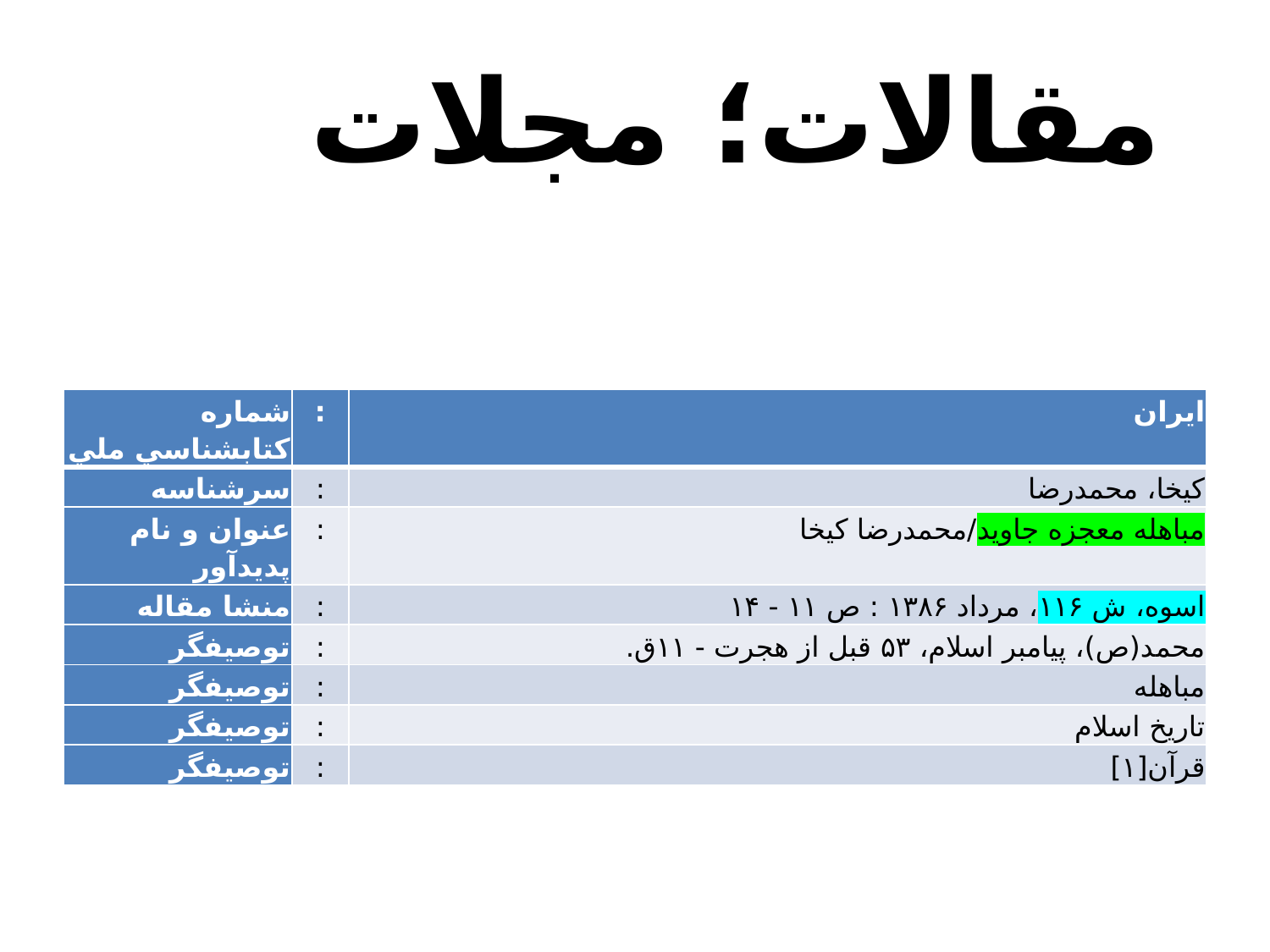

مقالات؛ مجلات

| ‏شماره کتابشناسي ملي | : | ايران |
| --- | --- | --- |
| ‏سرشناسه | : | کيخا، محمدرضا |
| ‏عنوان و نام پديدآور | : | مباهله معجزه جاويد/محمدرضا کيخا |
| ‏منشا مقاله | : | اسوه، ش ۱۱۶، مرداد ۱۳۸۶ : ص ۱۱ - ۱۴ |
| ‏توصيفگر | : | م‍ح‍م‍د(ص)، پيامبر اسلام، ‏‫۵۳ قبل از هجرت -‏ ۱۱ق. |
| ‏توصيفگر | : | م‍ب‍اه‍ل‍ه‌ |
| ‏توصيفگر | : | ت‍اري‍خ‌ اس‍لام‌ |
| ‏توصيفگر | : | ق‍رآن‌[۱] |